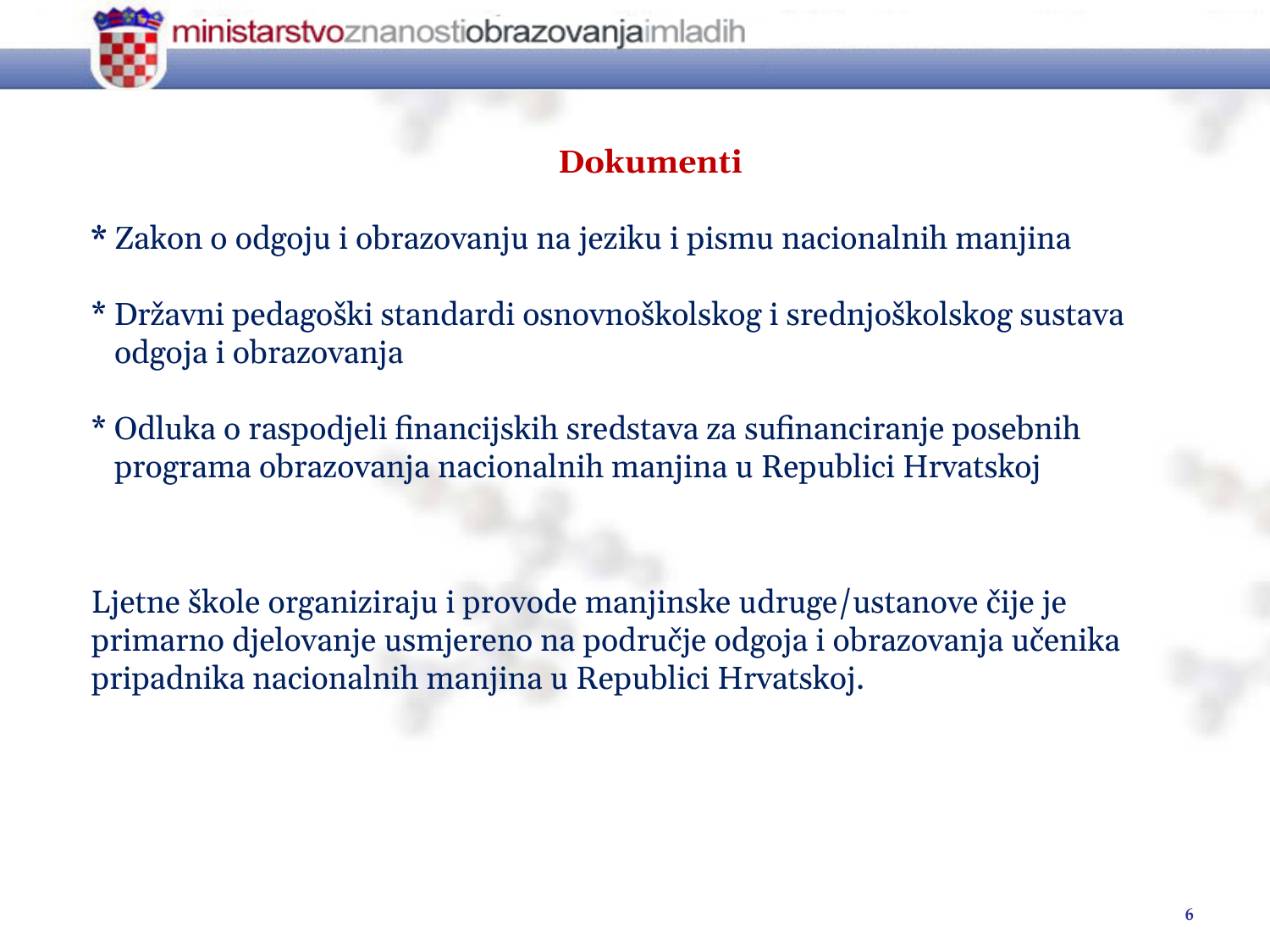

Dokumenti
* Zakon o odgoju i obrazovanju na jeziku i pismu nacionalnih manjina
* Državni pedagoški standardi osnovnoškolskog i srednjoškolskog sustava
   odgoja i obrazovanja
* Odluka o raspodjeli financijskih sredstava za sufinanciranje posebnih
   programa obrazovanja nacionalnih manjina u Republici Hrvatskoj

Ljetne škole organiziraju i provode manjinske udruge/ustanove čije je primarno djelovanje usmjereno na područje odgoja i obrazovanja učenika pripadnika nacionalnih manjina u Republici Hrvatskoj.
6